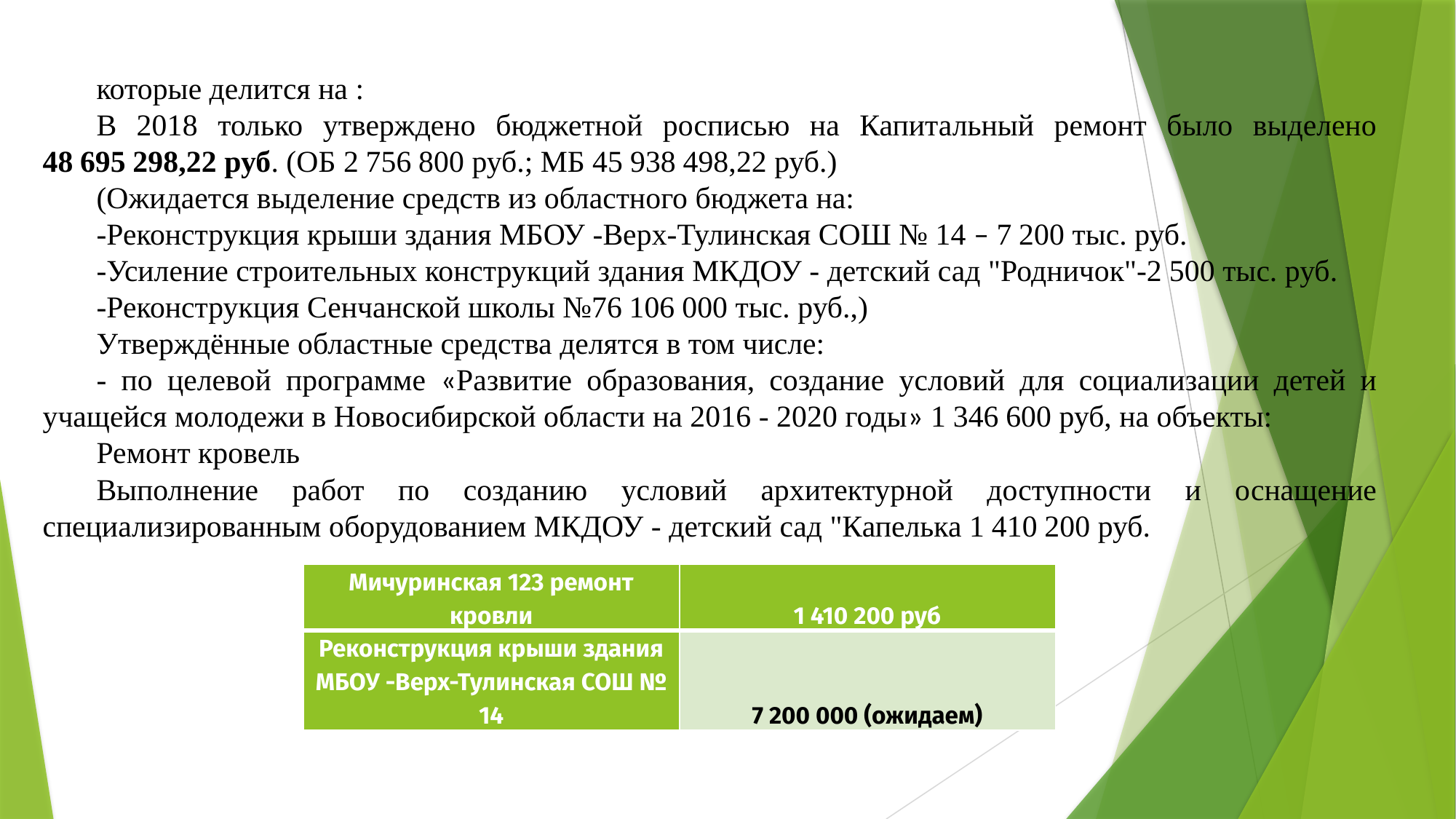

# которые делится на :
В 2018 только утверждено бюджетной росписью на Капитальный ремонт было выделено 48 695 298,22 руб. (ОБ 2 756 800 руб.; МБ 45 938 498,22 руб.)
(Ожидается выделение средств из областного бюджета на:
-Реконструкция крыши здания МБОУ -Верх-Тулинская СОШ № 14 – 7 200 тыс. руб.
-Усиление строительных конструкций здания МКДОУ - детский сад "Родничок"-2 500 тыс. руб.
-Реконструкция Сенчанской школы №76 106 000 тыс. руб.,)
Утверждённые областные средства делятся в том числе:
- по целевой программе «Развитие образования, создание условий для социализации детей и учащейся молодежи в Новосибирской области на 2016 - 2020 годы» 1 346 600 руб, на объекты:
Ремонт кровель
Выполнение работ по созданию условий архитектурной доступности и оснащение специализированным оборудованием МКДОУ - детский сад "Капелька 1 410 200 руб.
| Мичуринская 123 ремонт кровли | 1 410 200 руб |
| --- | --- |
| Реконструкция крыши здания МБОУ -Верх-Тулинская СОШ № 14 | 7 200 000 (ожидаем) |